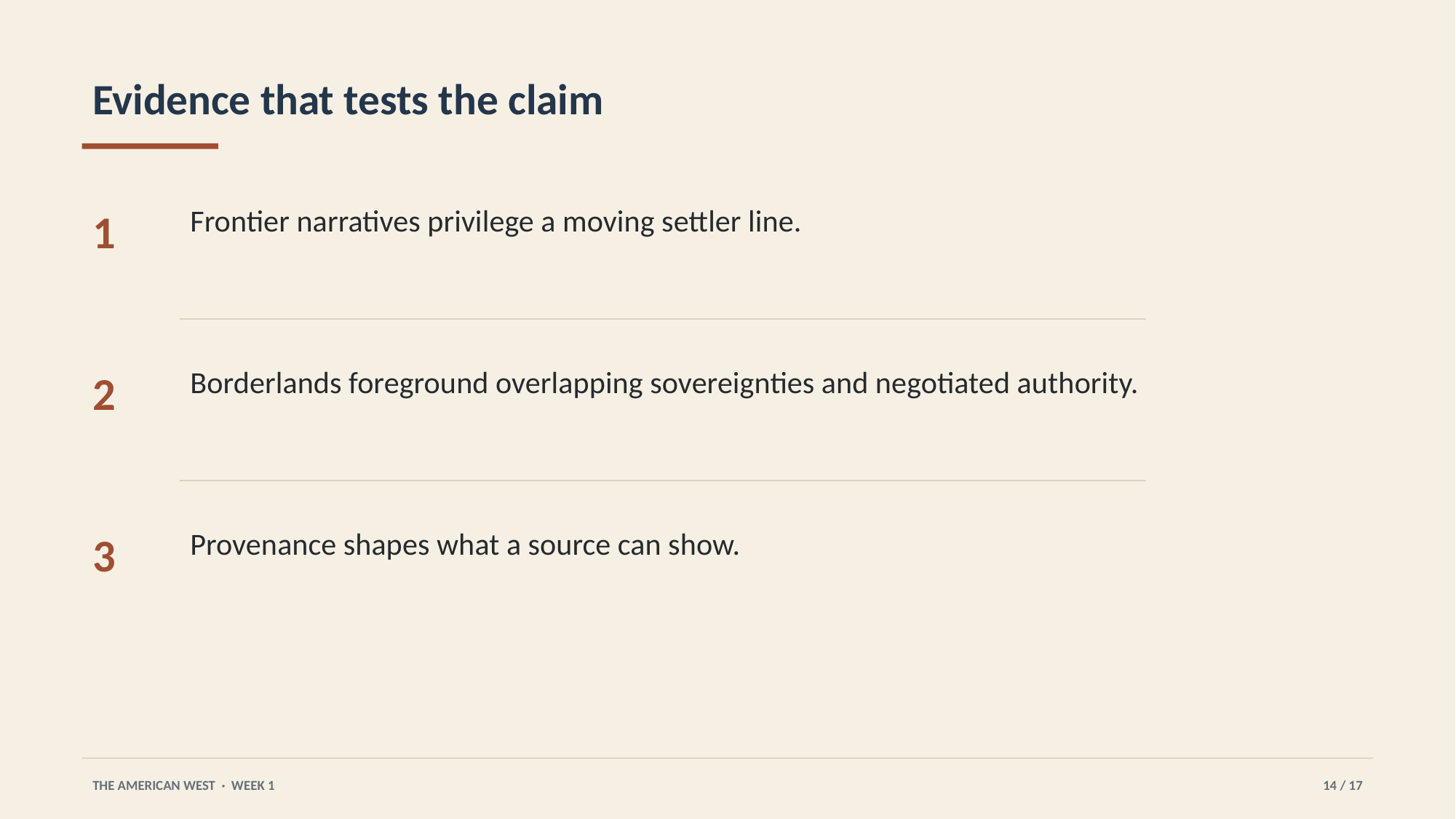

Evidence that tests the claim

Frontier narratives privilege a moving settler line.
1

Borderlands foreground overlapping sovereignties and negotiated authority.
2

Provenance shapes what a source can show.
3

THE AMERICAN WEST  ·  WEEK 1
14 / 17